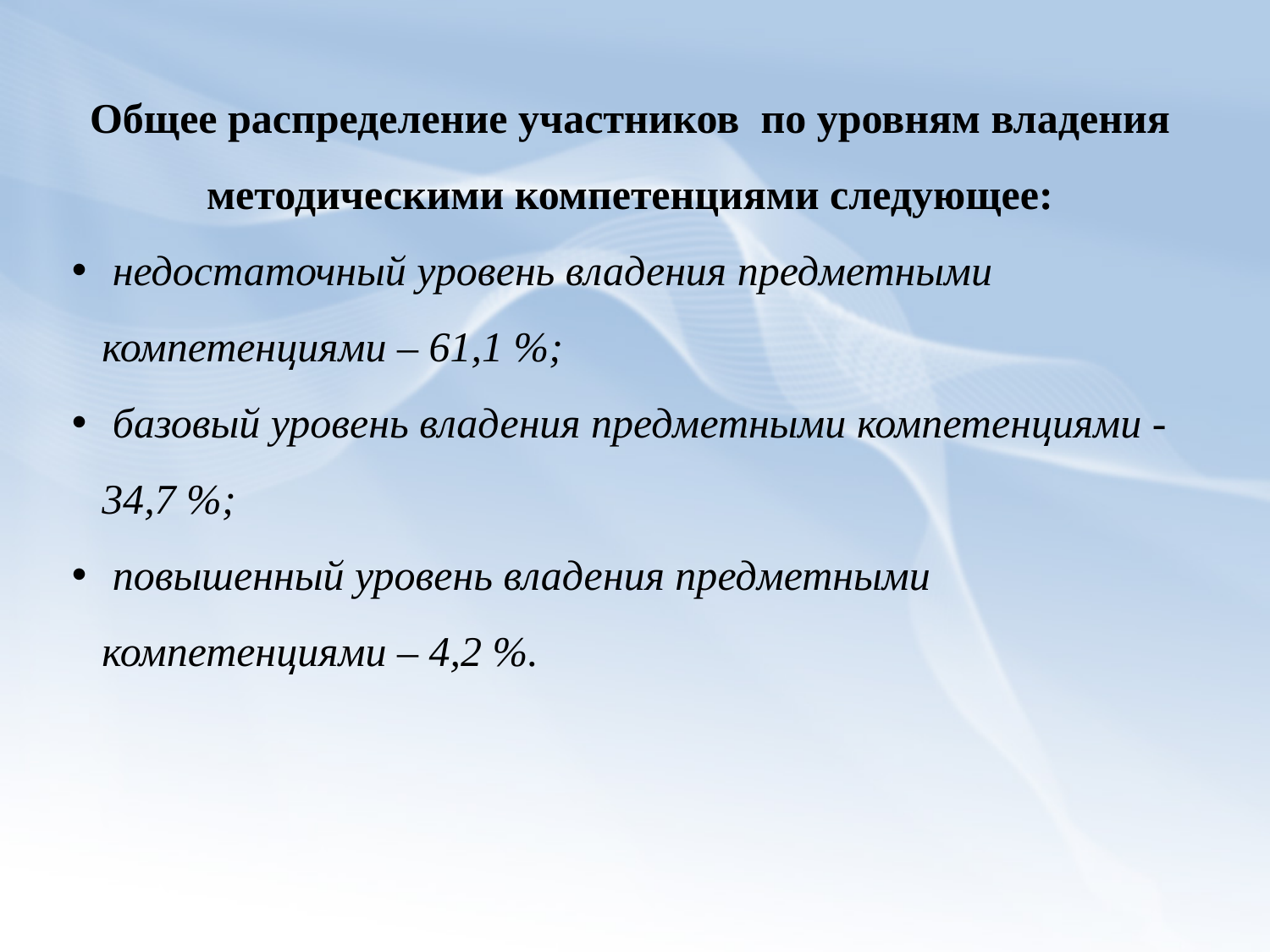

Общее распределение участников  по уровням владения методическими компетенциями следующее:
 недостаточный уровень владения предметными компетенциями – 61,1 %;
 базовый уровень владения предметными компетенциями - 34,7 %;
 повышенный уровень владения предметными компетенциями – 4,2 %.